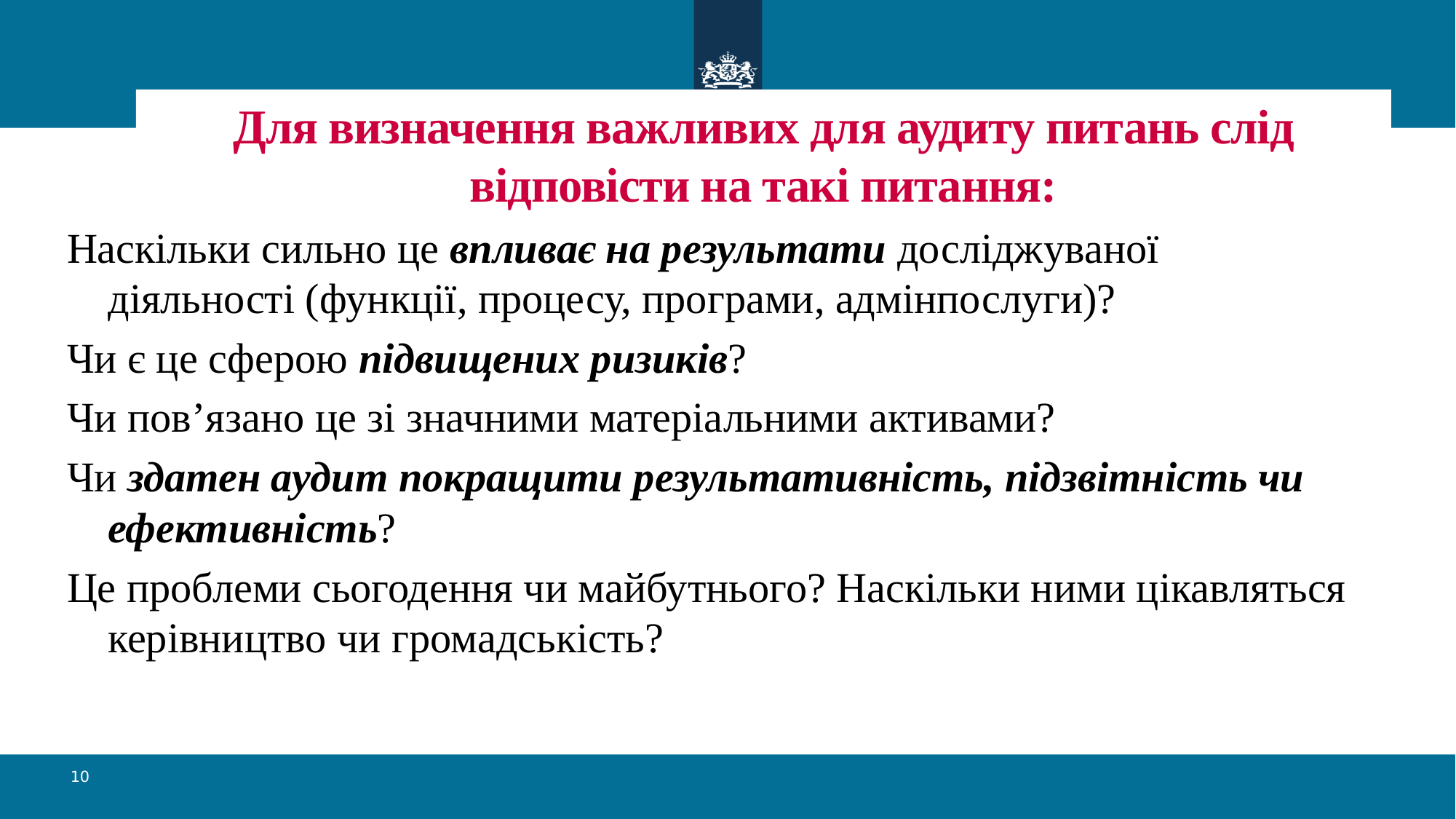

# Для визначення важливих для аудиту питань слід відповісти на такі питання:
Наскільки сильно це впливає на результати досліджуваної діяльності (функції, процесу, програми, адмінпослуги)?
Чи є це сферою підвищених ризиків?
Чи пов’язано це зі значними матеріальними активами?
Чи здатен аудит покращити результативність, підзвітність чи ефективність?
Це проблеми сьогодення чи майбутнього? Наскільки ними цікавляться керівництво чи громадськість?
10